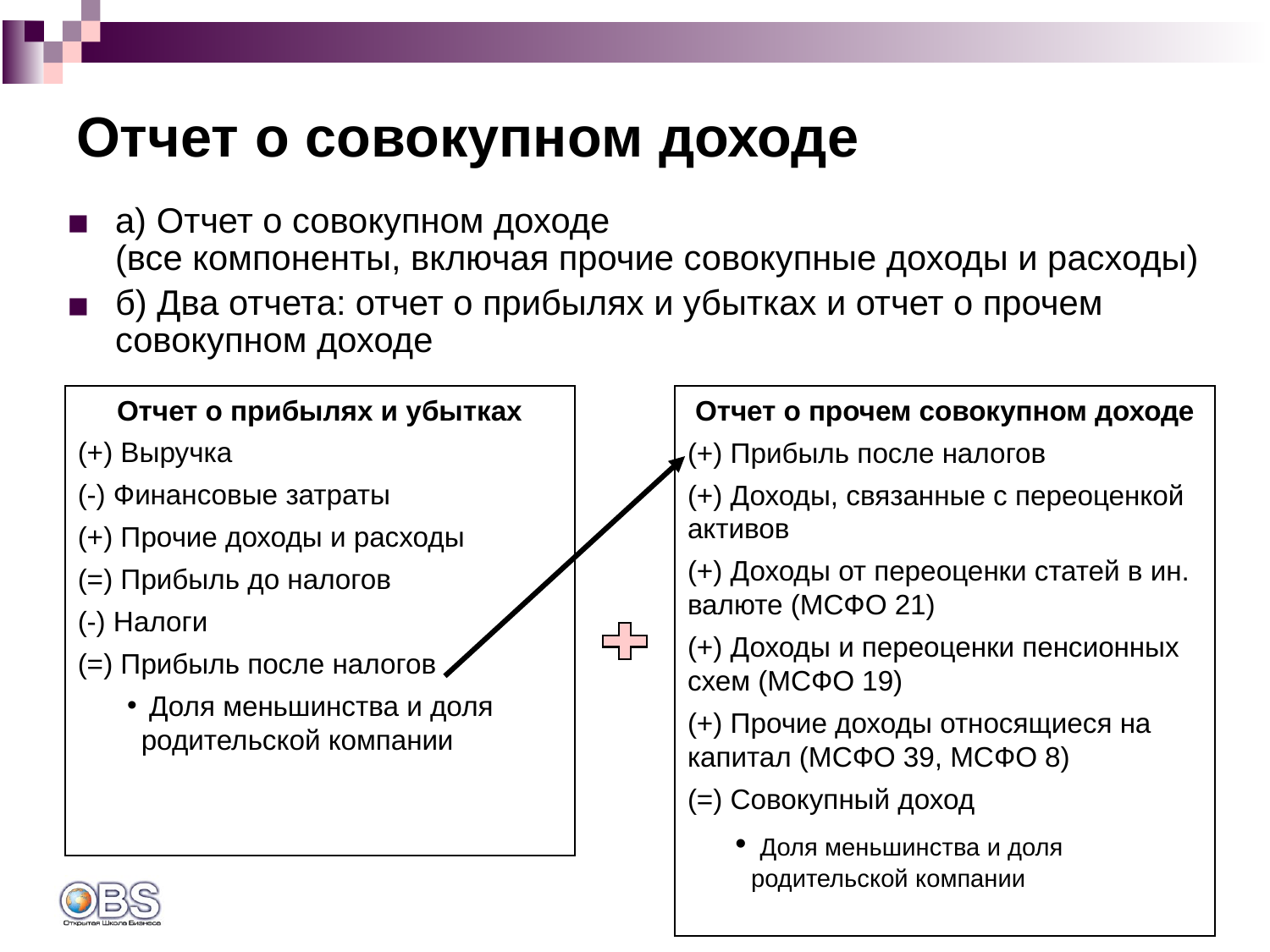

# Отчет о совокупном доходе
а) Отчет о совокупном доходе
(все компоненты, включая прочие совокупные доходы и расходы)
б) Два отчета: отчет о прибылях и убытках и отчет о прочем совокупном доходе
Отчет о прибылях и убытках
(+) Выручка
(-) Финансовые затраты
(+) Прочие доходы и расходы
(=) Прибыль до налогов
(-) Налоги
(=) Прибыль после налогов
 Доля меньшинства и доля родительской компании
Отчет о прочем совокупном доходе
(+) Прибыль после налогов
(+) Доходы, связанные с переоценкой активов
(+) Доходы от переоценки статей в ин. валюте (МСФО 21)
(+) Доходы и переоценки пенсионных схем (МСФО 19)
(+) Прочие доходы относящиеся на капитал (МСФО 39, МСФО 8)
(=) Совокупный доход
 Доля меньшинства и доля родительской компании